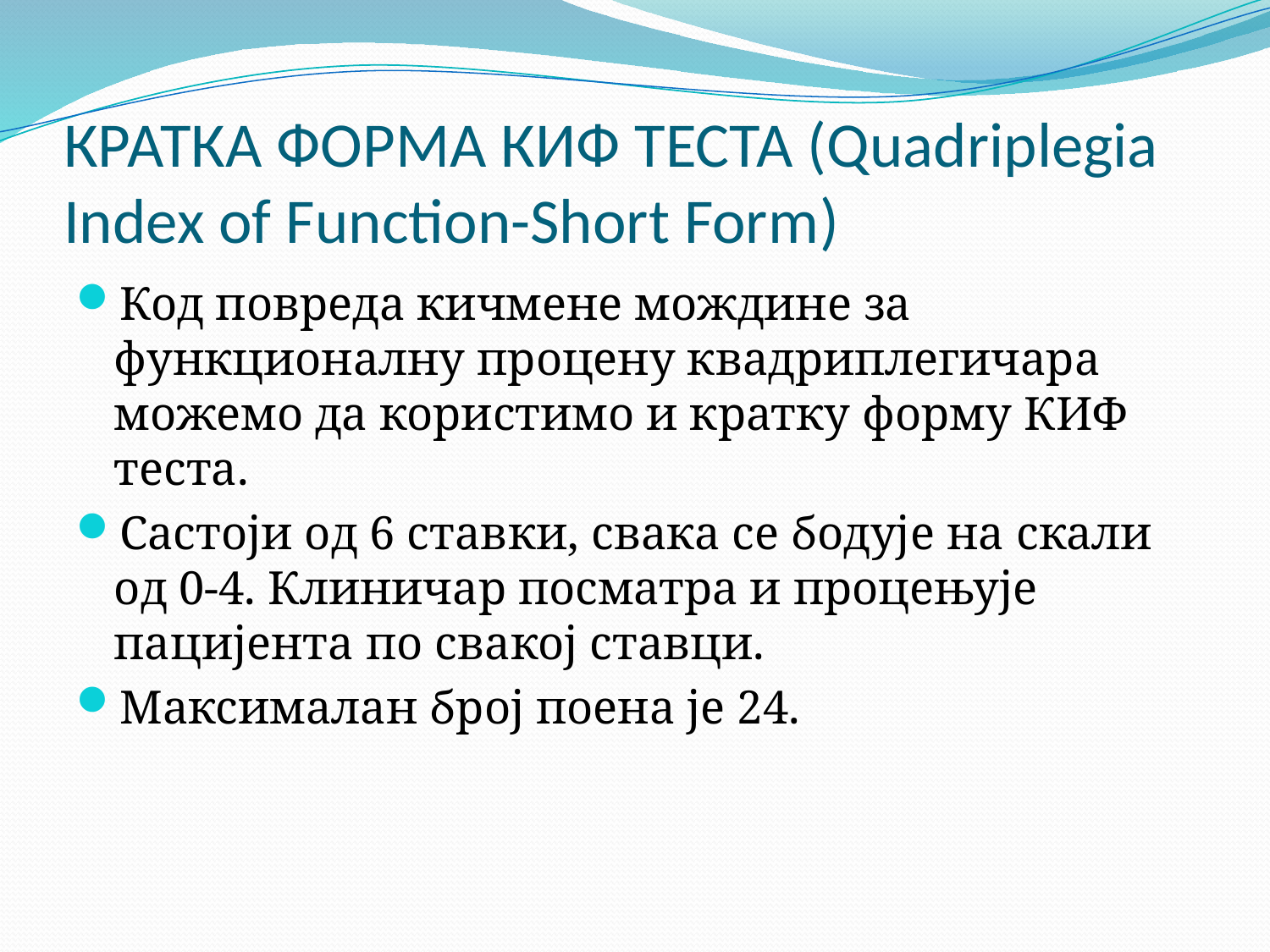

# КРАТКА ФОРМА КИФ ТЕСТА (Quadriplegia Index of Function-Short Form)
Код повреда кичмене мождине за функционалну процену квадриплегичара можемо да користимо и кратку форму КИФ теста.
Састоји од 6 ставки, свака се бодује на скали од 0-4. Клиничар посматра и процењује пацијента по свакој ставци.
Максималан број поена је 24.